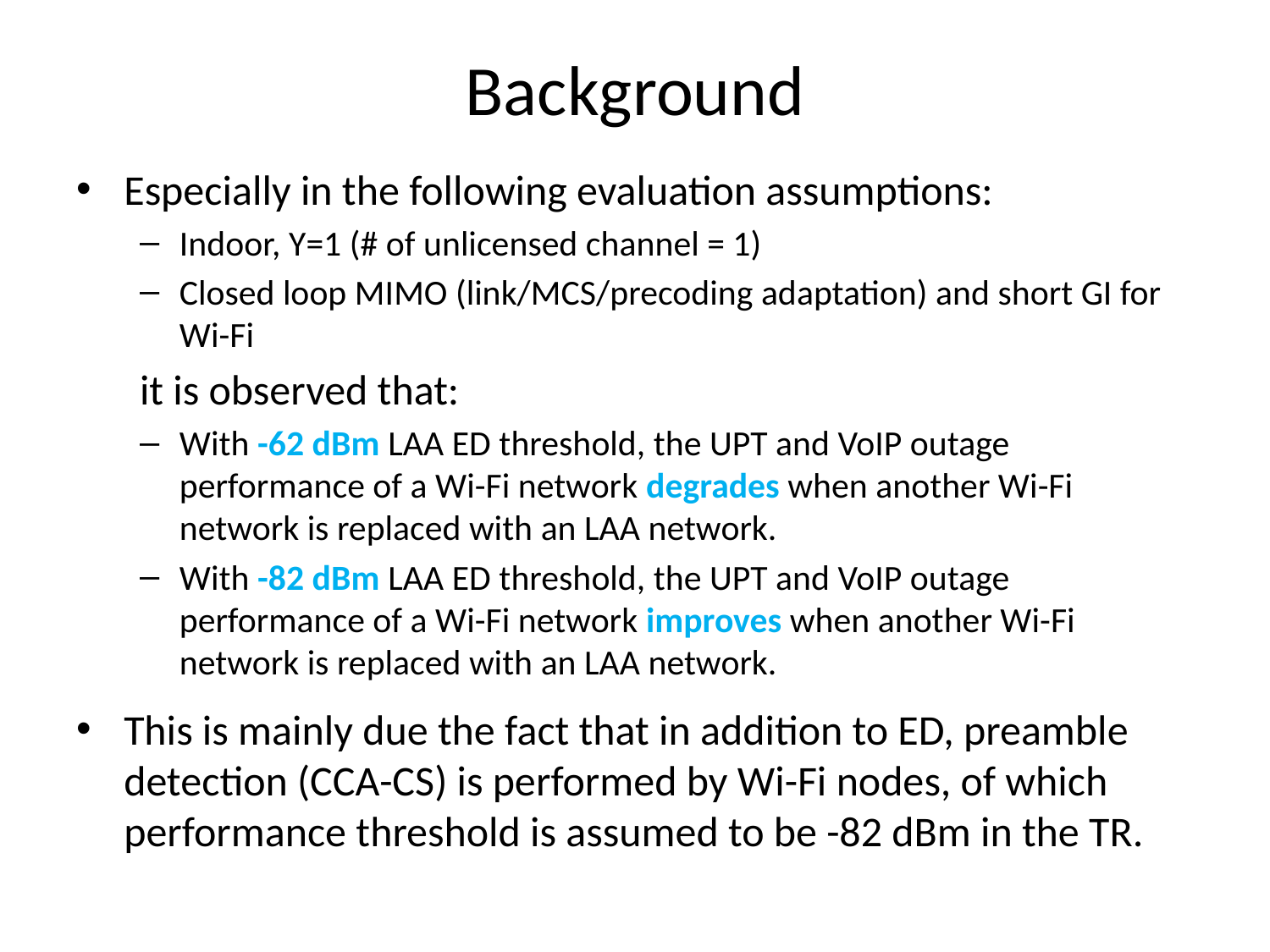

# Background
Especially in the following evaluation assumptions:
Indoor, Y=1 (# of unlicensed channel = 1)
Closed loop MIMO (link/MCS/precoding adaptation) and short GI for Wi-Fi
it is observed that:
With -62 dBm LAA ED threshold, the UPT and VoIP outage performance of a Wi-Fi network degrades when another Wi-Fi network is replaced with an LAA network.
With -82 dBm LAA ED threshold, the UPT and VoIP outage performance of a Wi-Fi network improves when another Wi-Fi network is replaced with an LAA network.
This is mainly due the fact that in addition to ED, preamble detection (CCA-CS) is performed by Wi-Fi nodes, of which performance threshold is assumed to be -82 dBm in the TR.